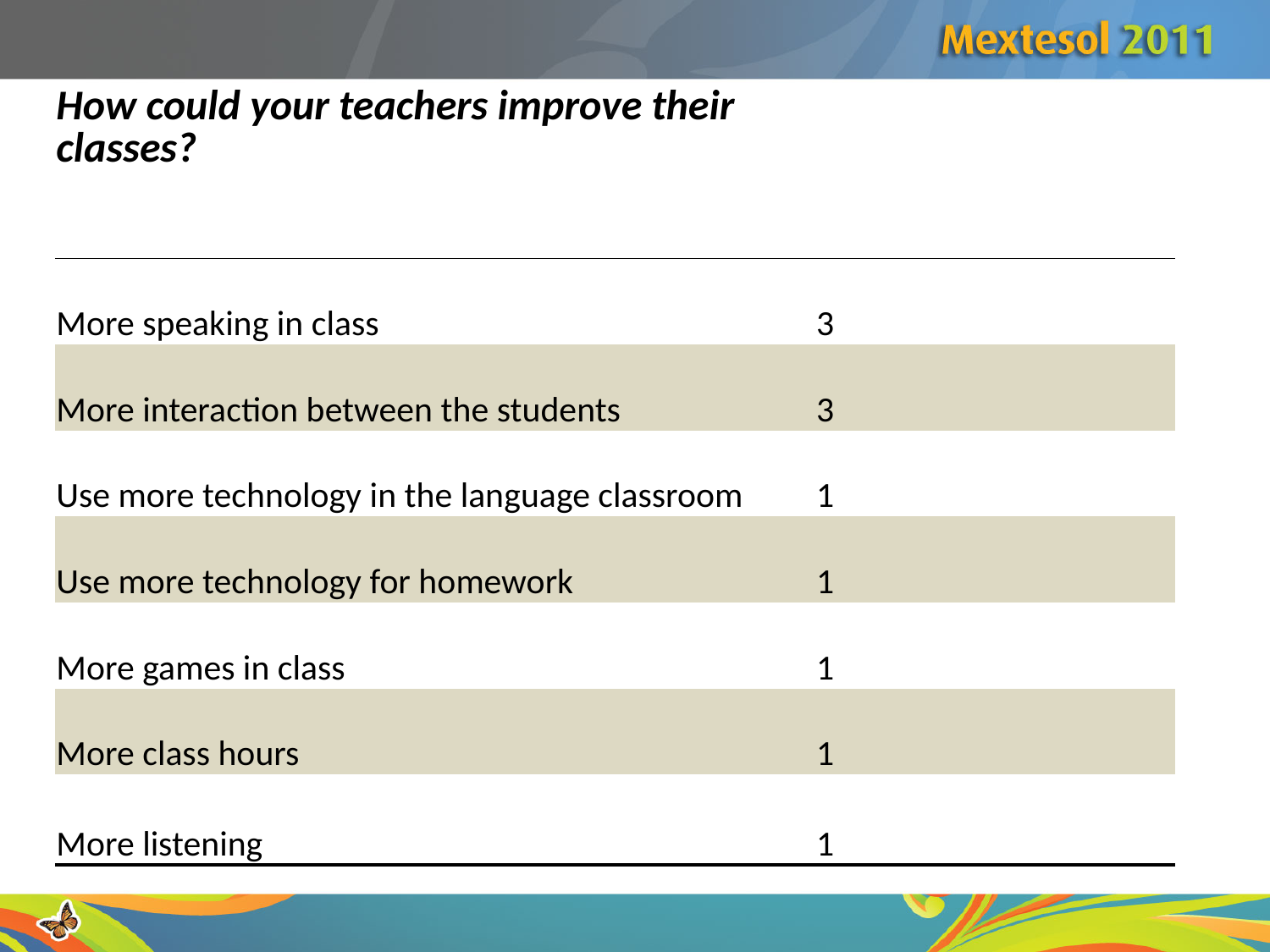

| How could your teachers improve their classes? |  |
| --- | --- |
|  |  |
| More speaking in class | 3 |
| More interaction between the students | 3 |
| Use more technology in the language classroom | 1 |
| Use more technology for homework | 1 |
| More games in class | 1 |
| More class hours | 1 |
| More listening | 1 |
|  |  |